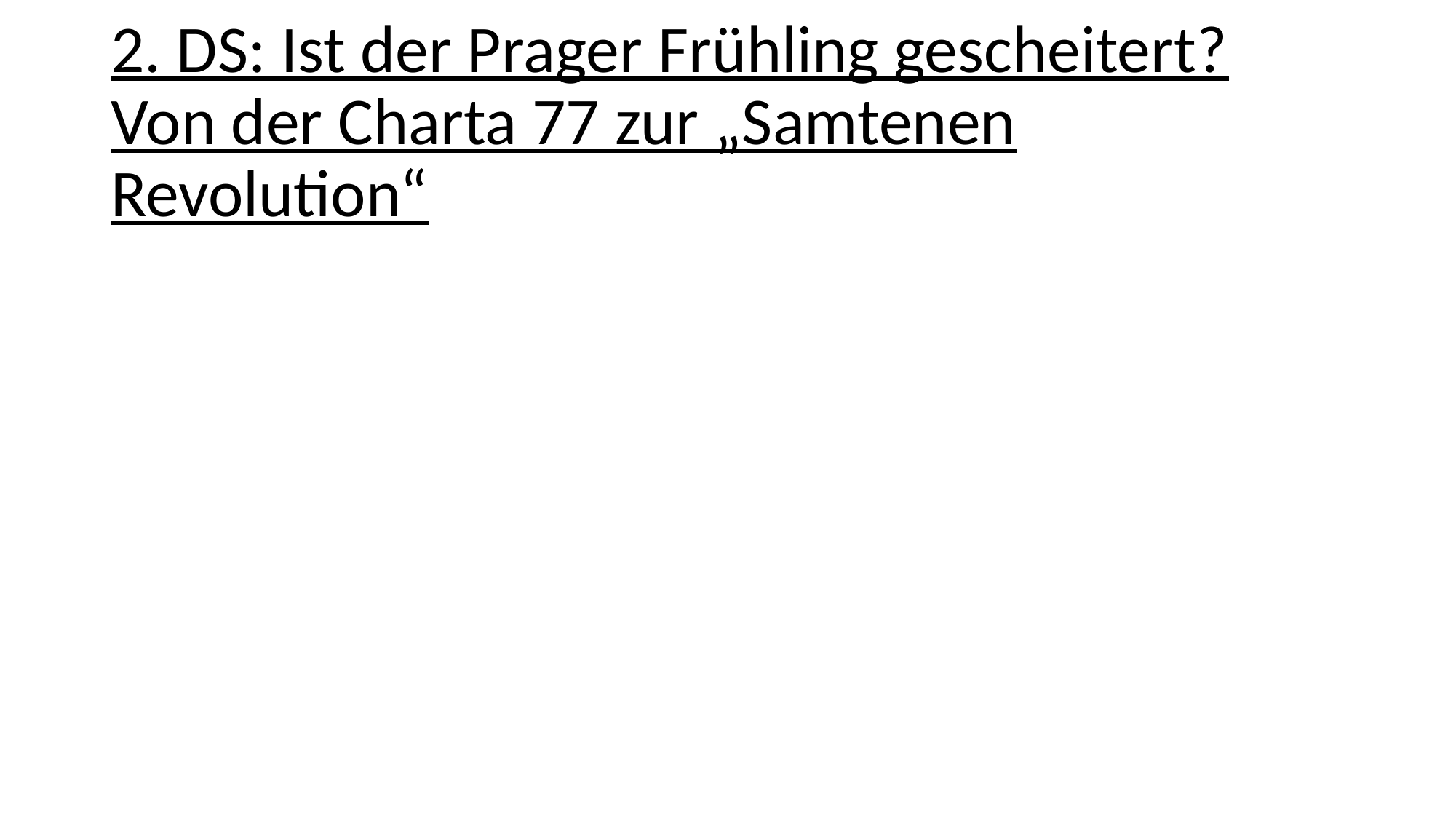

# 2. DS: Ist der Prager Frühling gescheitert? Von der Charta 77 zur „Samtenen Revolution“